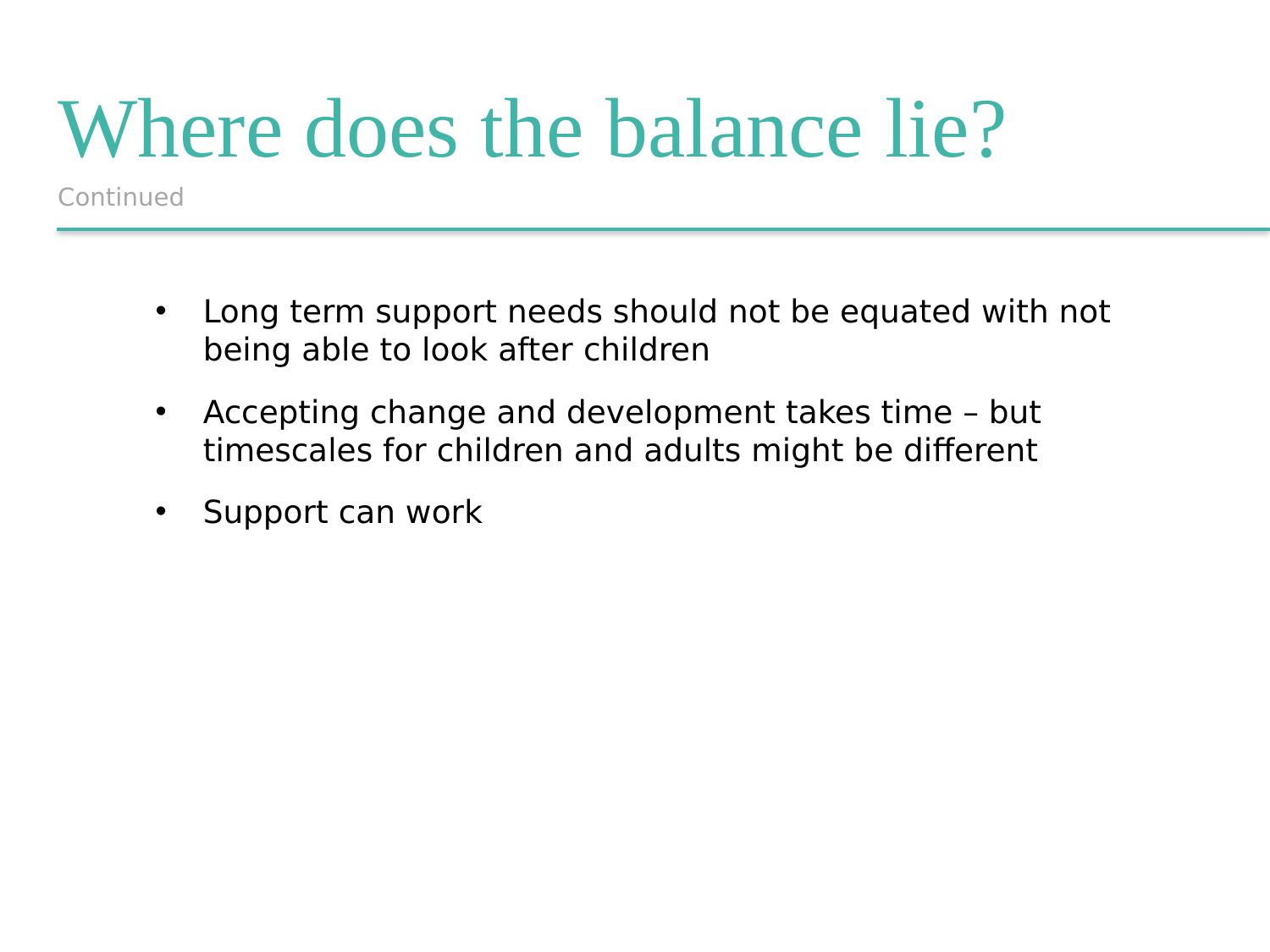

Where does the balance lie?
Continued
Long term support needs should not be equated with not being able to look after children
Accepting change and development takes time – but timescales for children and adults might be different
Support can work